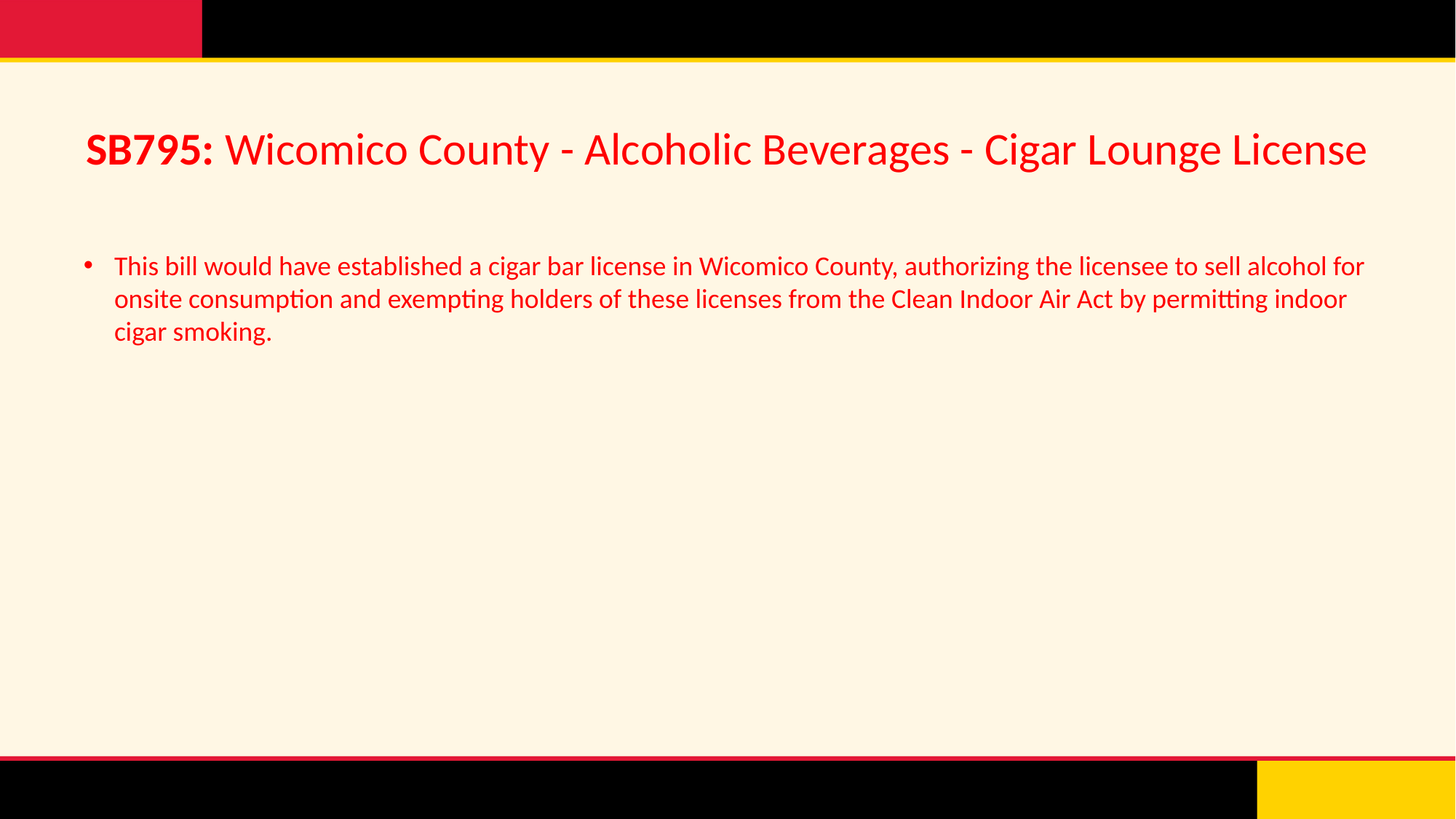

# SB795: Wicomico County - Alcoholic Beverages - Cigar Lounge License
This bill would have established a cigar bar license in Wicomico County, authorizing the licensee to sell alcohol for onsite consumption and exempting holders of these licenses from the Clean Indoor Air Act by permitting indoor cigar smoking.